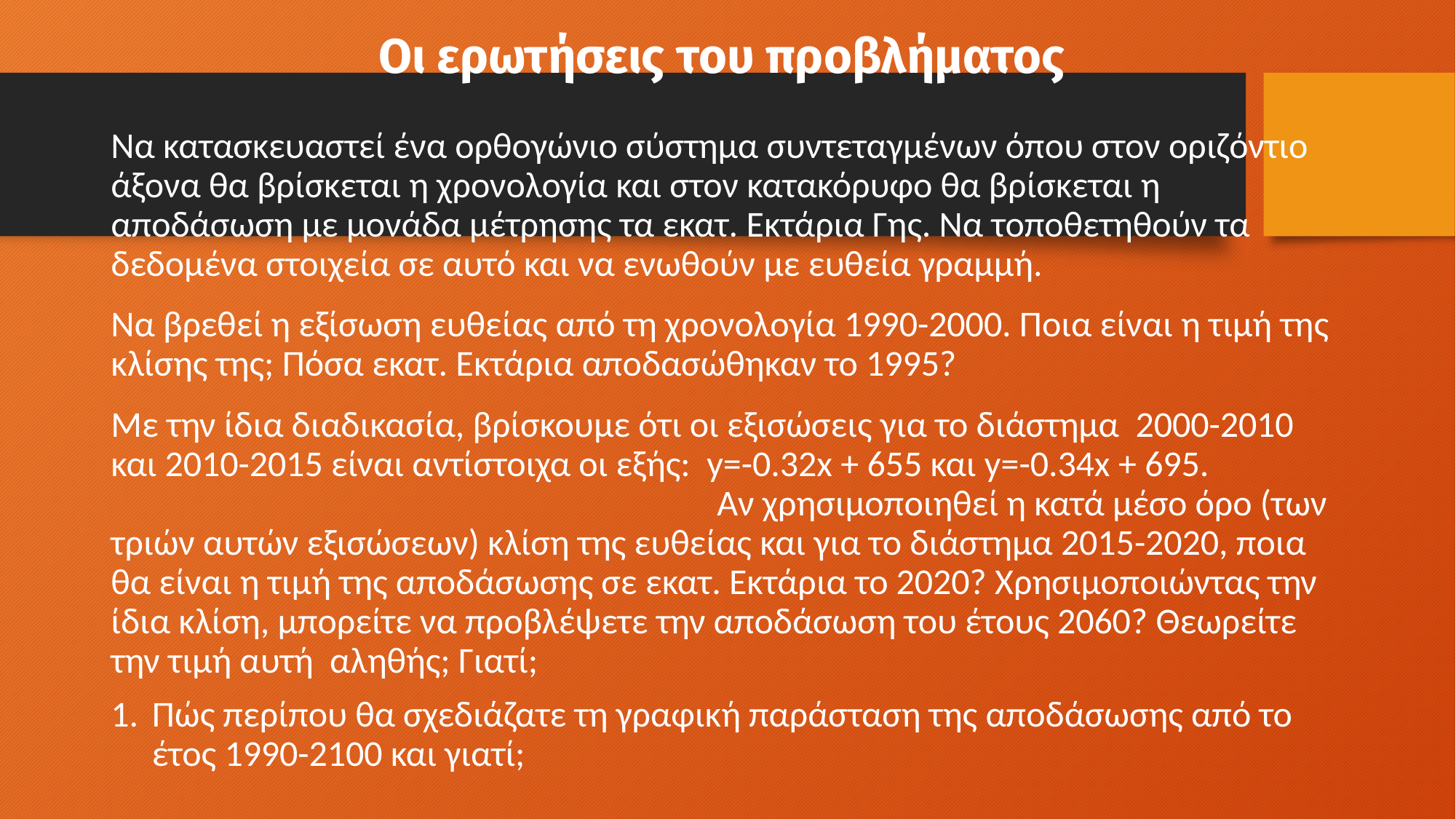

# Οι ερωτήσεις του προβλήματος
Να κατασκευαστεί ένα ορθογώνιο σύστημα συντεταγμένων όπου στον οριζόντιο άξονα θα βρίσκεται η χρονολογία και στον κατακόρυφο θα βρίσκεται η αποδάσωση με μονάδα μέτρησης τα εκατ. Εκτάρια Γης. Να τοποθετηθούν τα δεδομένα στοιχεία σε αυτό και να ενωθούν με ευθεία γραμμή.
Να βρεθεί η εξίσωση ευθείας από τη χρονολογία 1990-2000. Ποια είναι η τιμή της κλίσης της; Πόσα εκατ. Εκτάρια αποδασώθηκαν το 1995?
Με την ίδια διαδικασία, βρίσκουμε ότι οι εξισώσεις για το διάστημα  2000-2010 και 2010-2015 είναι αντίστοιχα οι εξής:  y=-0.32x + 655 και y=-0.34x + 695.                                                                                           Αν χρησιμοποιηθεί η κατά μέσο όρο (των τριών αυτών εξισώσεων) κλίση της ευθείας και για το διάστημα 2015-2020, ποια θα είναι η τιμή της αποδάσωσης σε εκατ. Εκτάρια το 2020? Χρησιμοποιώντας την ίδια κλίση, μπορείτε να προβλέψετε την αποδάσωση του έτους 2060? Θεωρείτε την τιμή αυτή  αληθής; Γιατί;
Πώς περίπου θα σχεδιάζατε τη γραφική παράσταση της αποδάσωσης από το έτος 1990-2100 και γιατί;